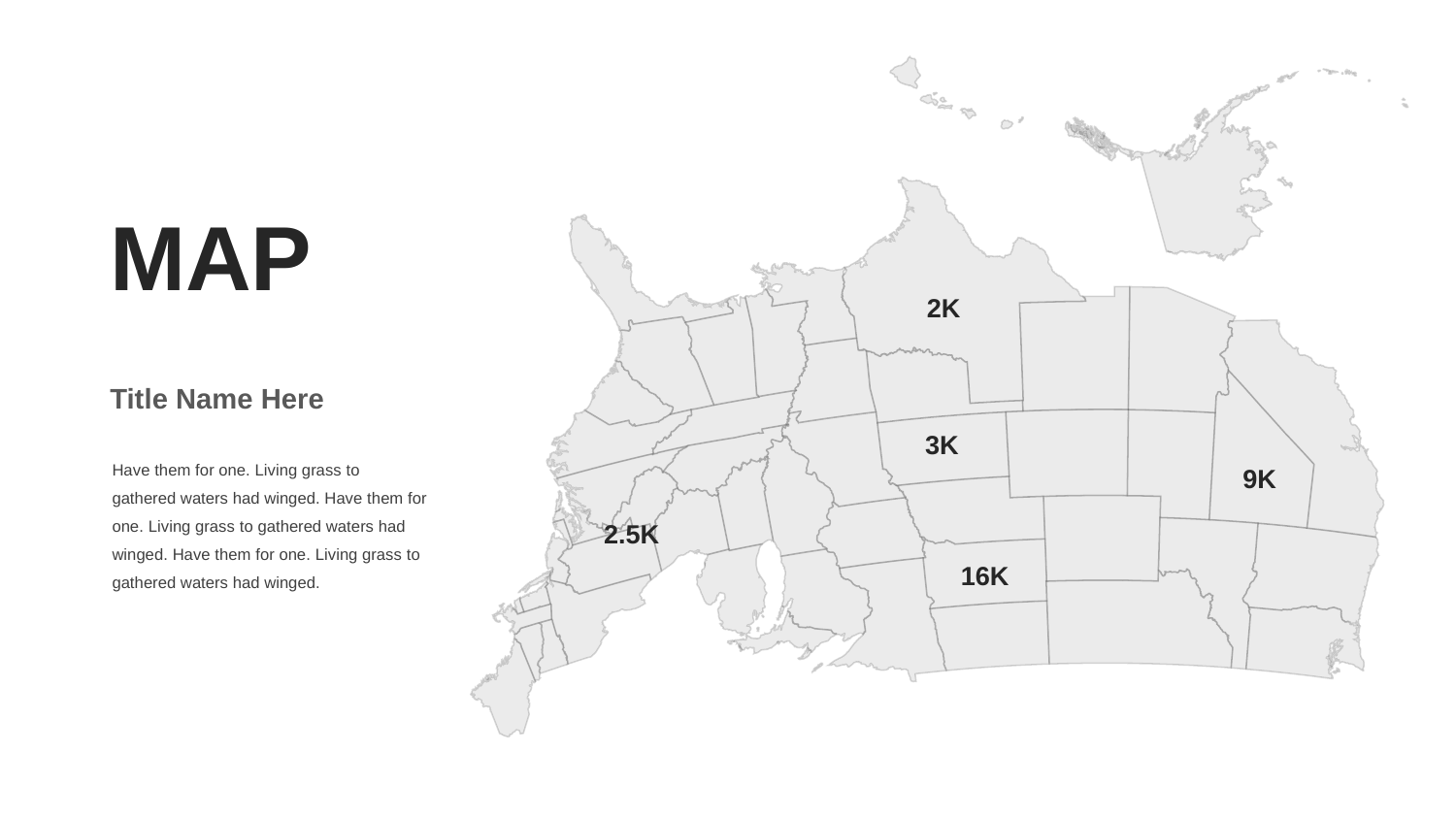

MAP
2K
Title Name Here
3K
Have them for one. Living grass to
gathered waters had winged. Have them for one. Living grass to gathered waters had winged. Have them for one. Living grass to  gathered waters had winged.

9K
2.5K
16K